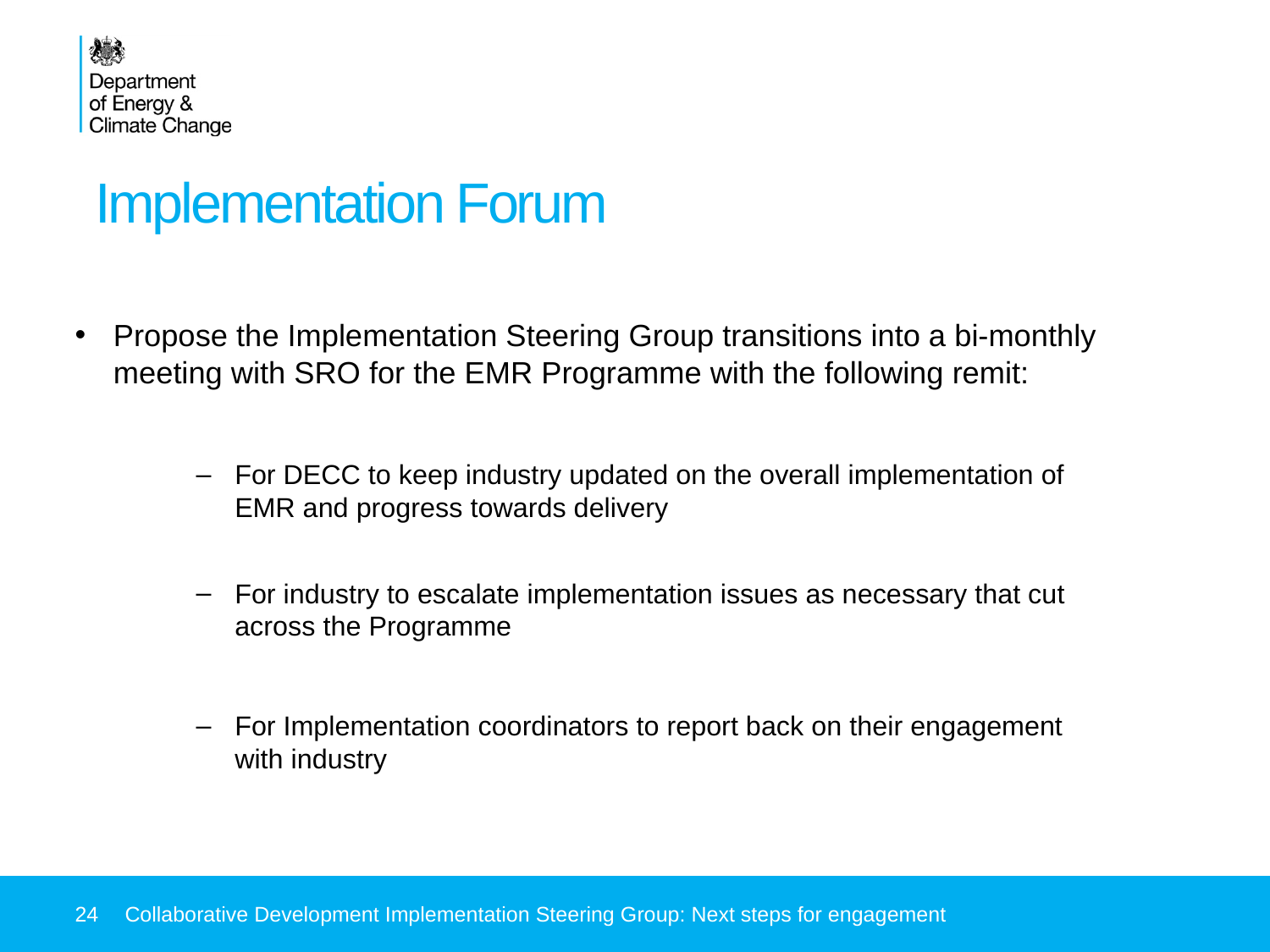

# Implementation Forum
Propose the Implementation Steering Group transitions into a bi-monthly meeting with SRO for the EMR Programme with the following remit:

For DECC to keep industry updated on the overall implementation of EMR and progress towards delivery

For industry to escalate implementation issues as necessary that cut across the Programme

For Implementation coordinators to report back on their engagement with industry

24
Collaborative Development Implementation Steering Group: Next steps for engagement